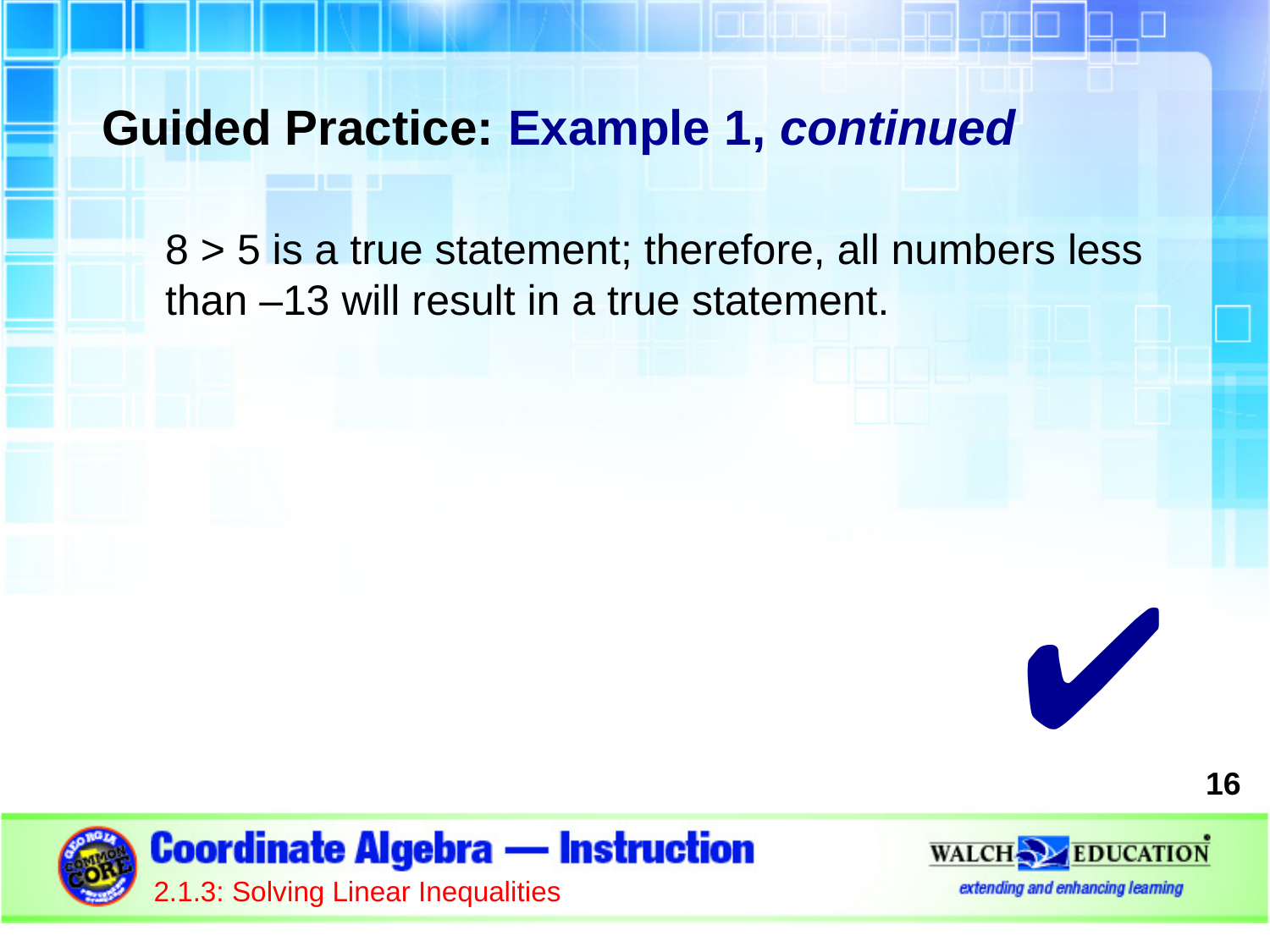

Guided Practice: Example 1, continued

8 > 5 is a true statement; therefore, all numbers less than –13 will result in a true statement.
✔
16
2.1.3: Solving Linear Inequalities